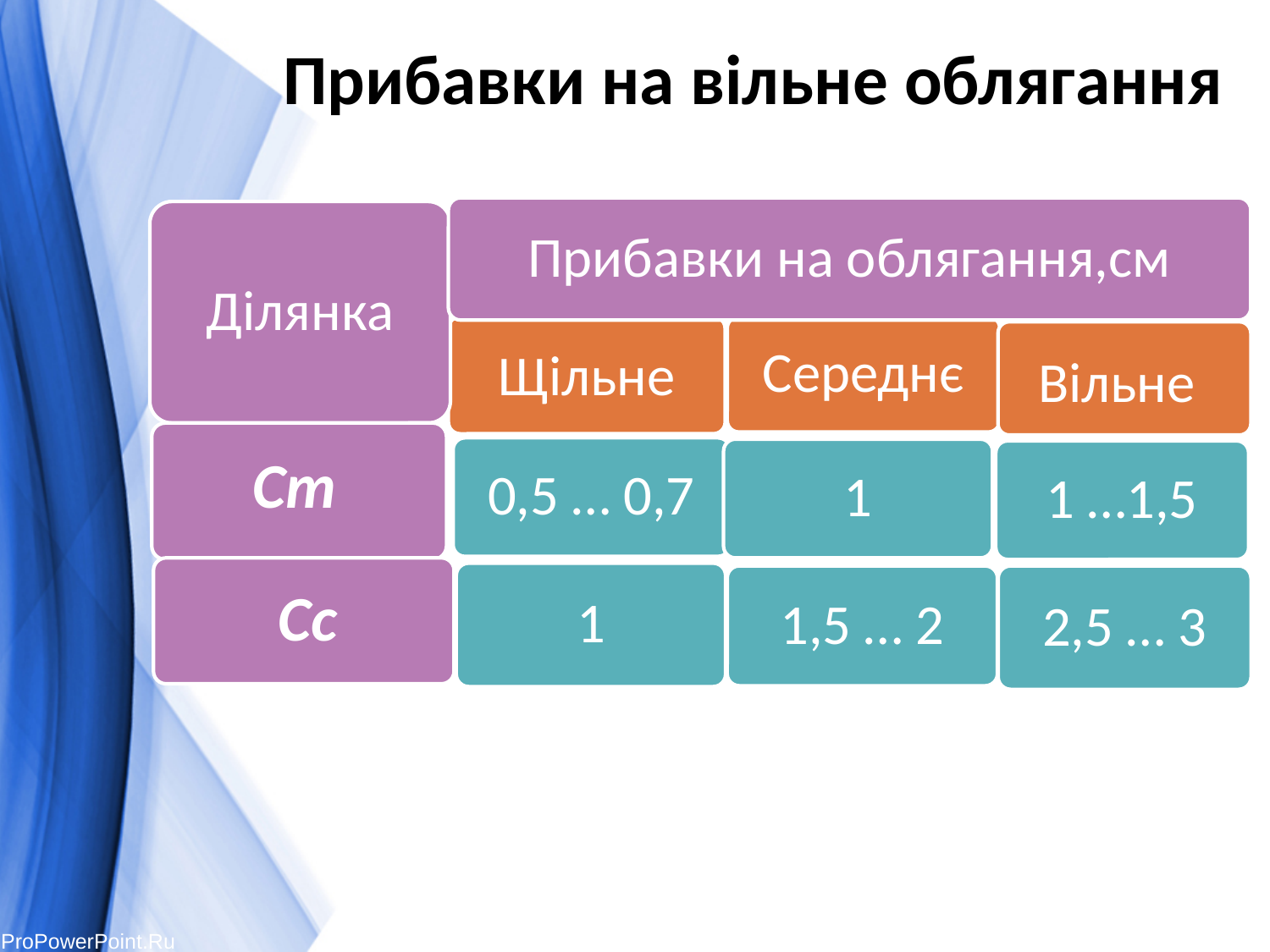

Прибавки на вільне облягання

Прибавки на облягання,см

Ділянка

Середнє

Щільне

Вільне

Ст

0,5 … 0,7

1

1 …1,5

Сс

1

1,5 … 2

2,5 … 3